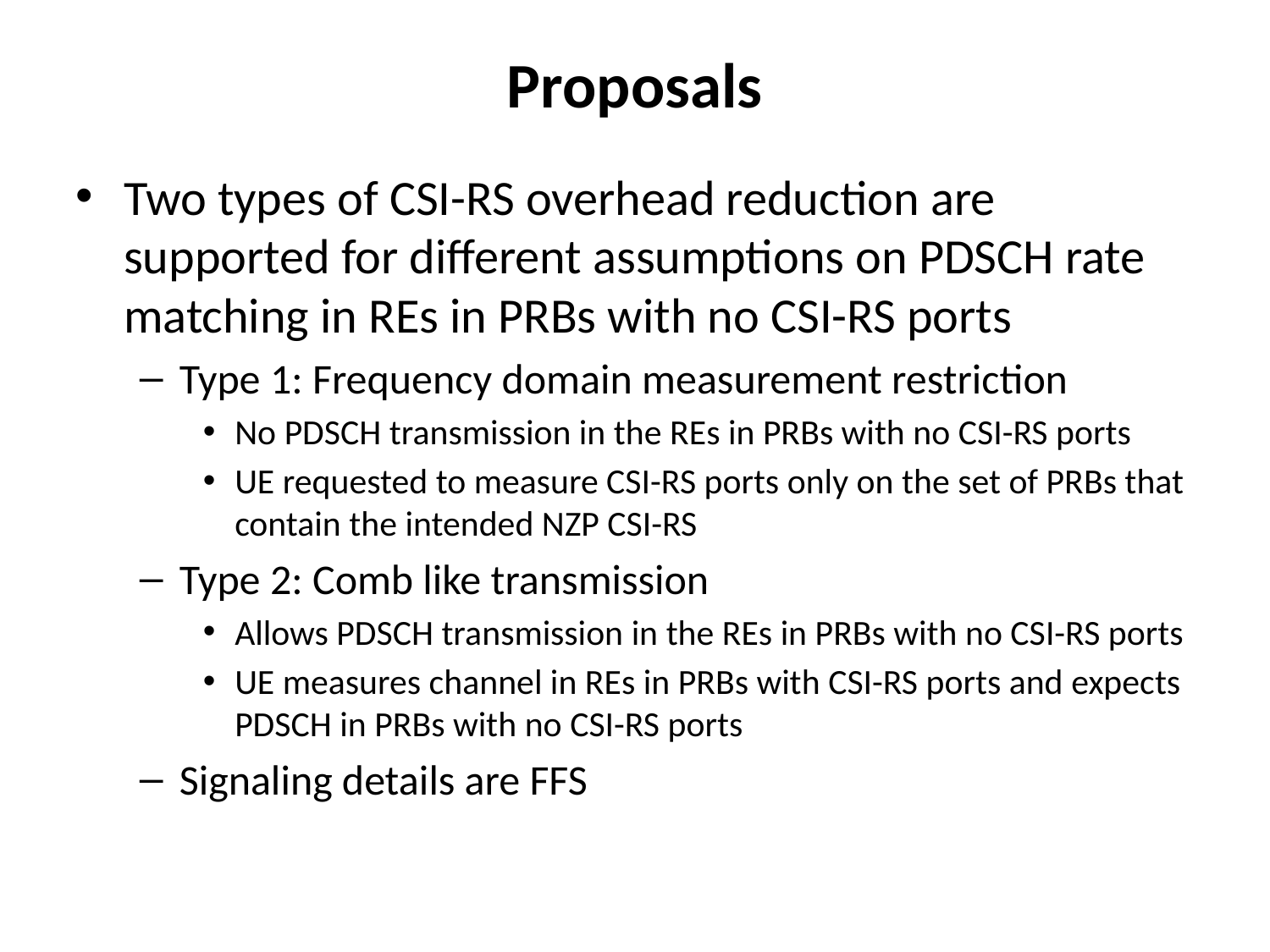

# Proposals
Two types of CSI-RS overhead reduction are supported for different assumptions on PDSCH rate matching in REs in PRBs with no CSI-RS ports
Type 1: Frequency domain measurement restriction
No PDSCH transmission in the REs in PRBs with no CSI-RS ports
UE requested to measure CSI-RS ports only on the set of PRBs that contain the intended NZP CSI-RS
Type 2: Comb like transmission
Allows PDSCH transmission in the REs in PRBs with no CSI-RS ports
UE measures channel in REs in PRBs with CSI-RS ports and expects PDSCH in PRBs with no CSI-RS ports
Signaling details are FFS